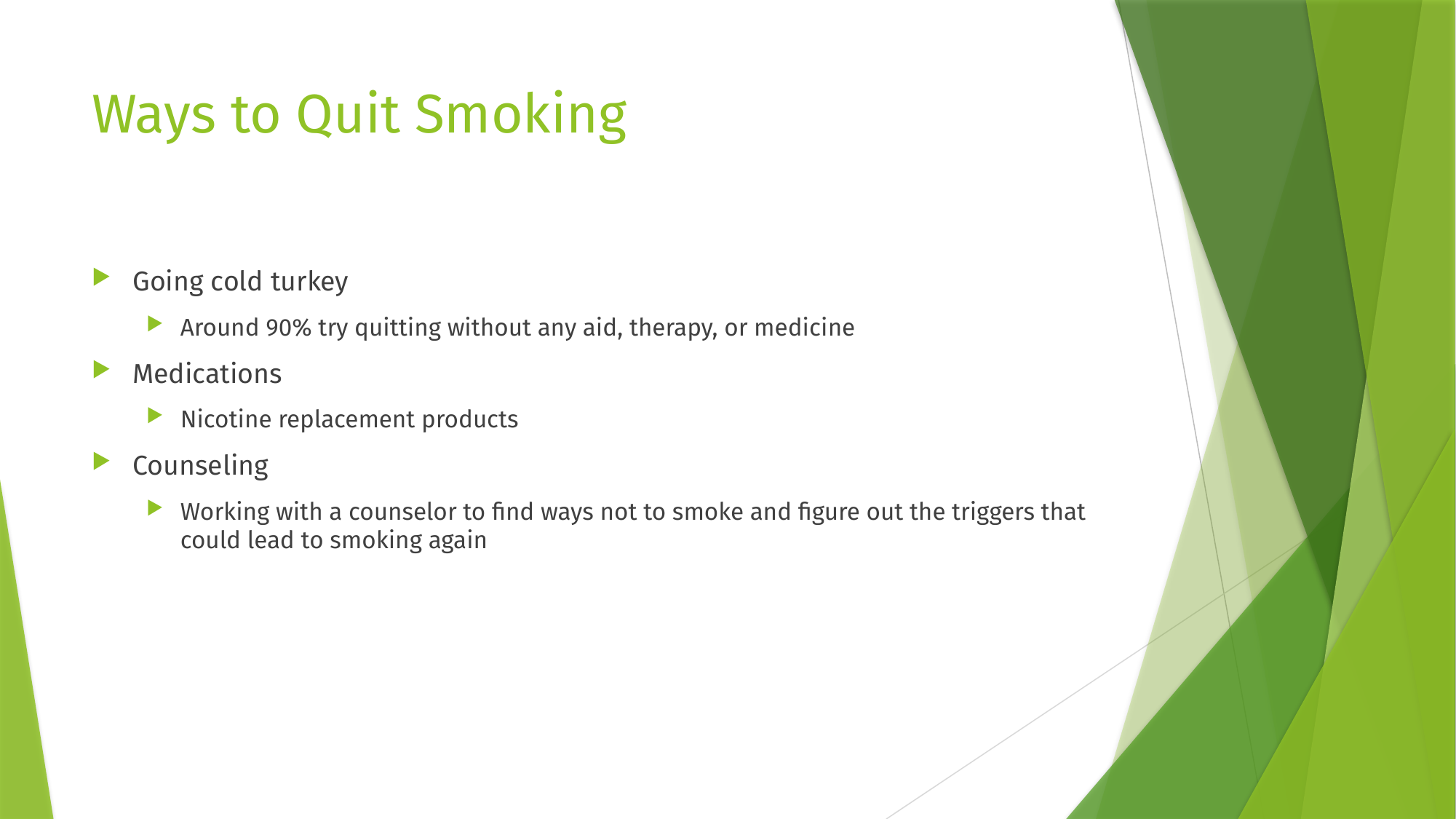

# Ways to Quit Smoking
Going cold turkey
Around 90% try quitting without any aid, therapy, or medicine
Medications
Nicotine replacement products
Counseling
Working with a counselor to find ways not to smoke and figure out the triggers that could lead to smoking again